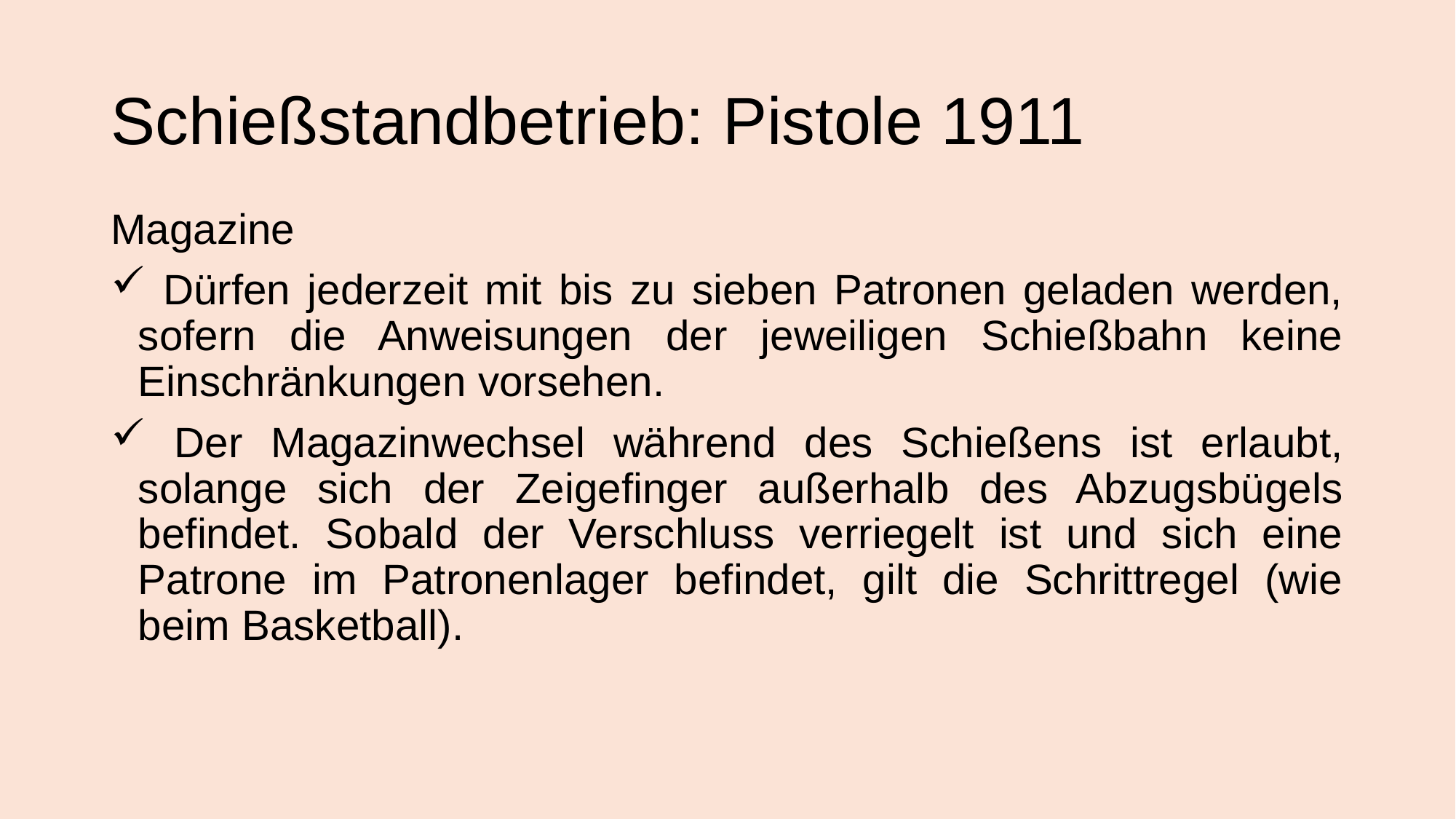

# Schießstandbetrieb: Pistole 1911
Magazine
 Dürfen jederzeit mit bis zu sieben Patronen geladen werden, sofern die Anweisungen der jeweiligen Schießbahn keine Einschränkungen vorsehen.
 Der Magazinwechsel während des Schießens ist erlaubt, solange sich der Zeigefinger außerhalb des Abzugsbügels befindet. Sobald der Verschluss verriegelt ist und sich eine Patrone im Patronenlager befindet, gilt die Schrittregel (wie beim Basketball).